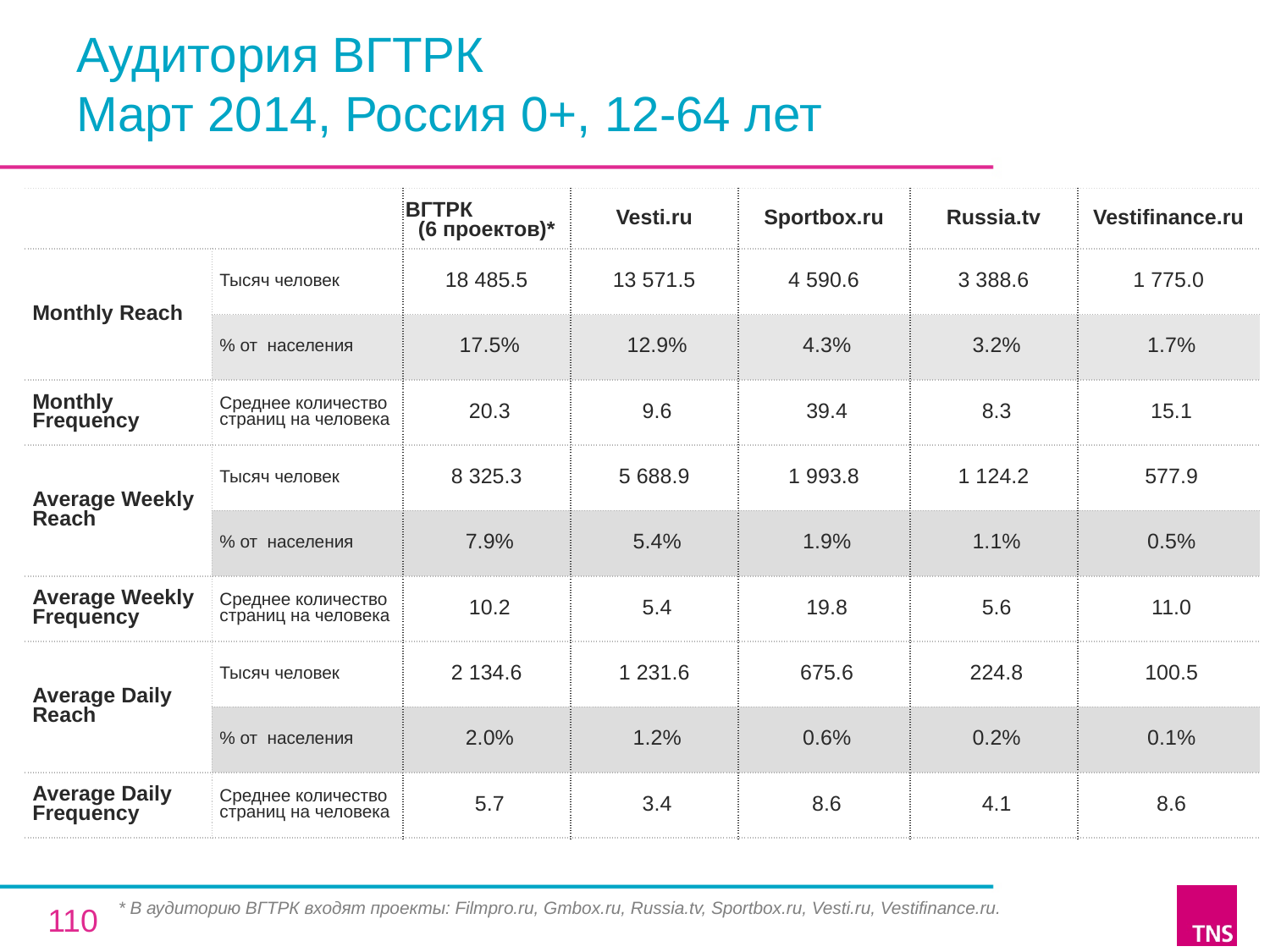

# Аудитория ВГТРК Март 2014, Россия 0+, 12-64 лет
|  |  | ВГТРК (6 проектов)\* | Vesti.ru | Sportbox.ru | Russia.tv | Vestifinance.ru |
| --- | --- | --- | --- | --- | --- | --- |
| Monthly Reach | Тысяч человек | 18 485.5 | 13 571.5 | 4 590.6 | 3 388.6 | 1 775.0 |
|  | % от населения | 17.5% | 12.9% | 4.3% | 3.2% | 1.7% |
| Monthly Frequency | Среднее количество страниц на человека | 20.3 | 9.6 | 39.4 | 8.3 | 15.1 |
| Average Weekly Reach | Тысяч человек | 8 325.3 | 5 688.9 | 1 993.8 | 1 124.2 | 577.9 |
|  | % от населения | 7.9% | 5.4% | 1.9% | 1.1% | 0.5% |
| Average Weekly Frequency | Среднее количество страниц на человека | 10.2 | 5.4 | 19.8 | 5.6 | 11.0 |
| Average Daily Reach | Тысяч человек | 2 134.6 | 1 231.6 | 675.6 | 224.8 | 100.5 |
|  | % от населения | 2.0% | 1.2% | 0.6% | 0.2% | 0.1% |
| Average Daily Frequency | Среднее количество страниц на человека | 5.7 | 3.4 | 8.6 | 4.1 | 8.6 |
* В аудиторию ВГТРК входят проекты: Filmpro.ru, Gmbox.ru, Russia.tv, Sportbox.ru, Vesti.ru, Vestifinance.ru.
110